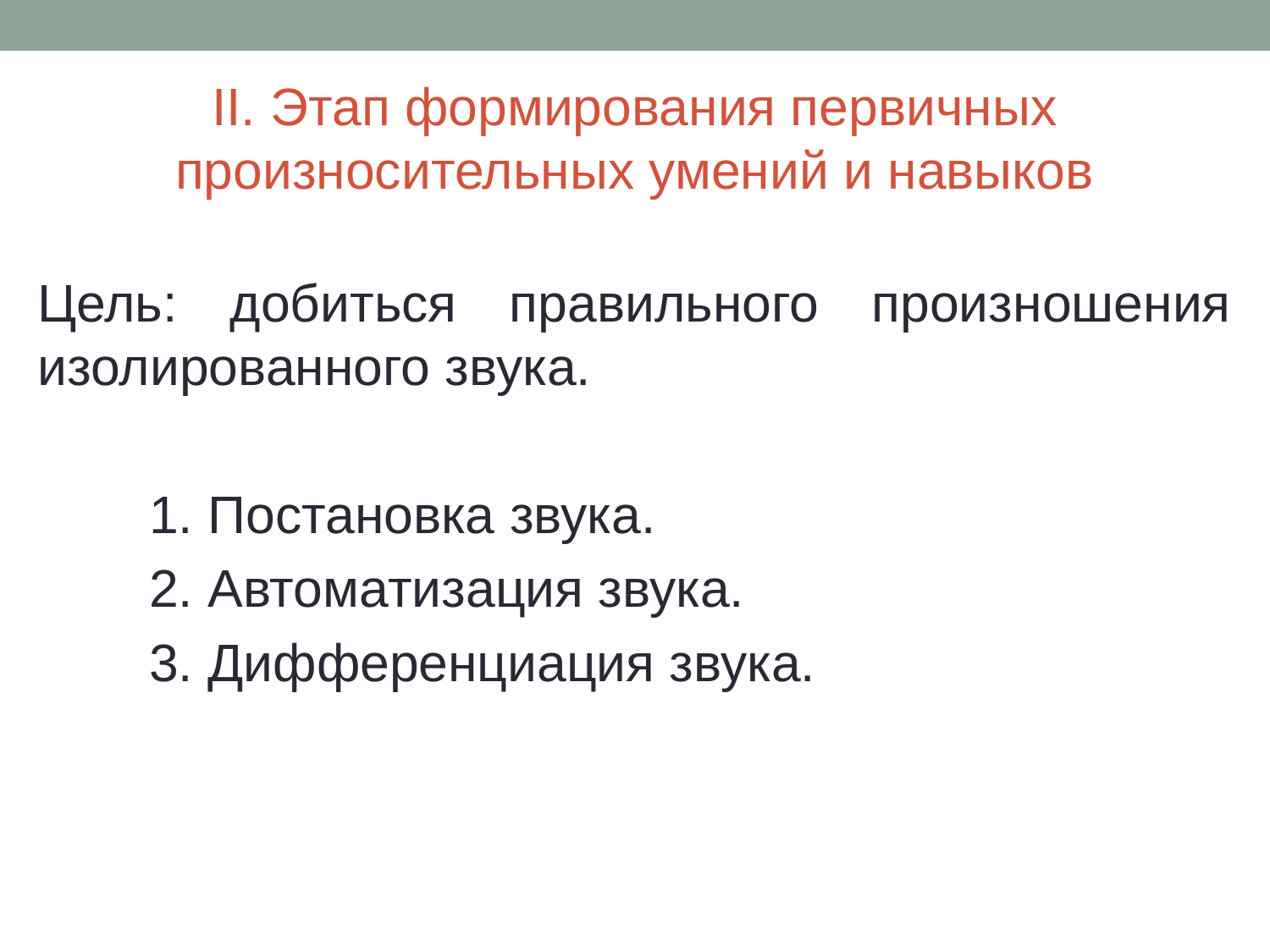

II. Этап формирования первичных произносительных умений и навыков

Цель: добиться правильного произношения изолированного звука.

1. Постановка звука.
2. Автоматизация звука.
3. Дифференциация звука.